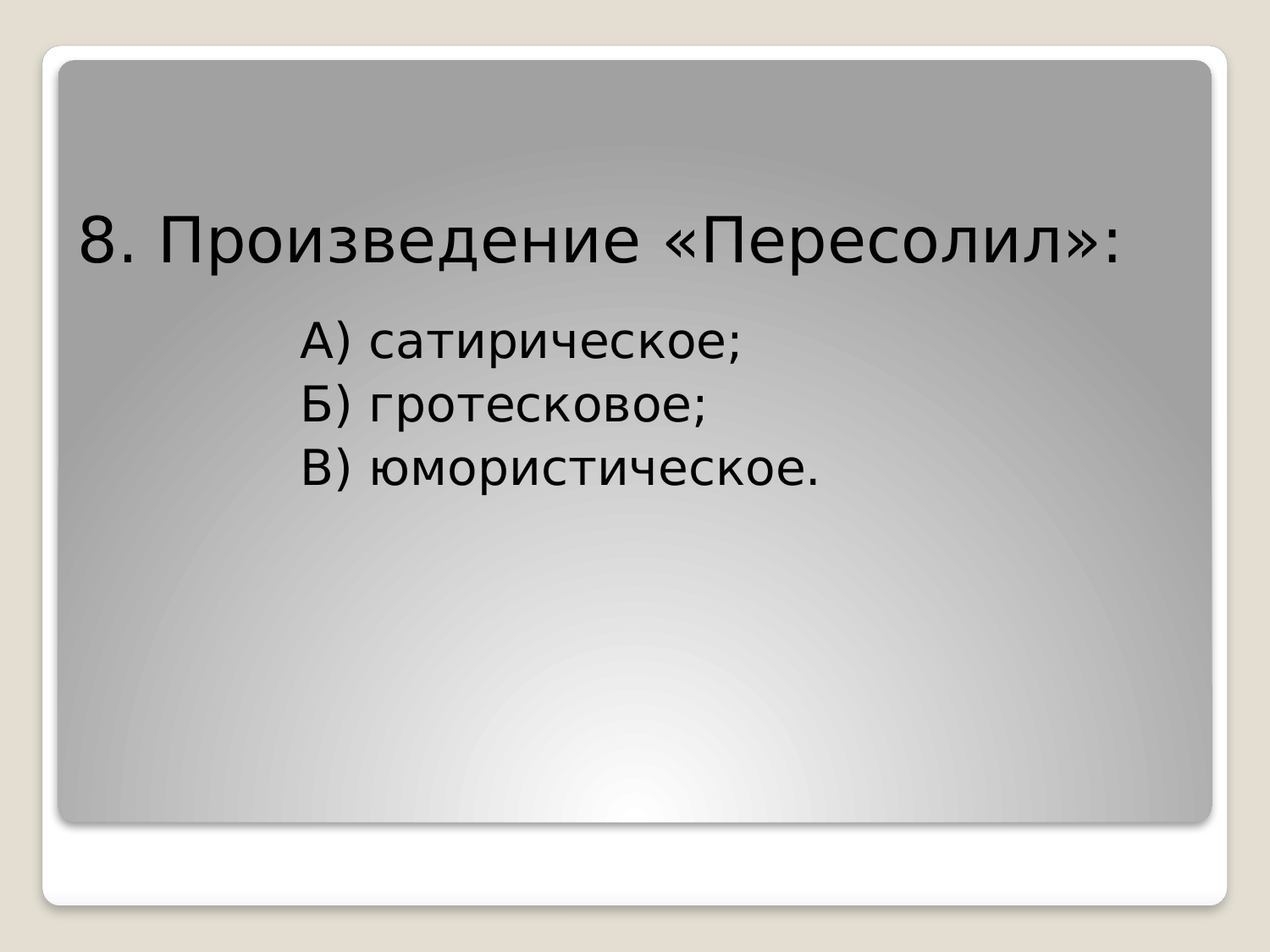

# 8. Произведение «Пересолил»:
А) сатирическое;
Б) гротесковое;
В) юмористическое.